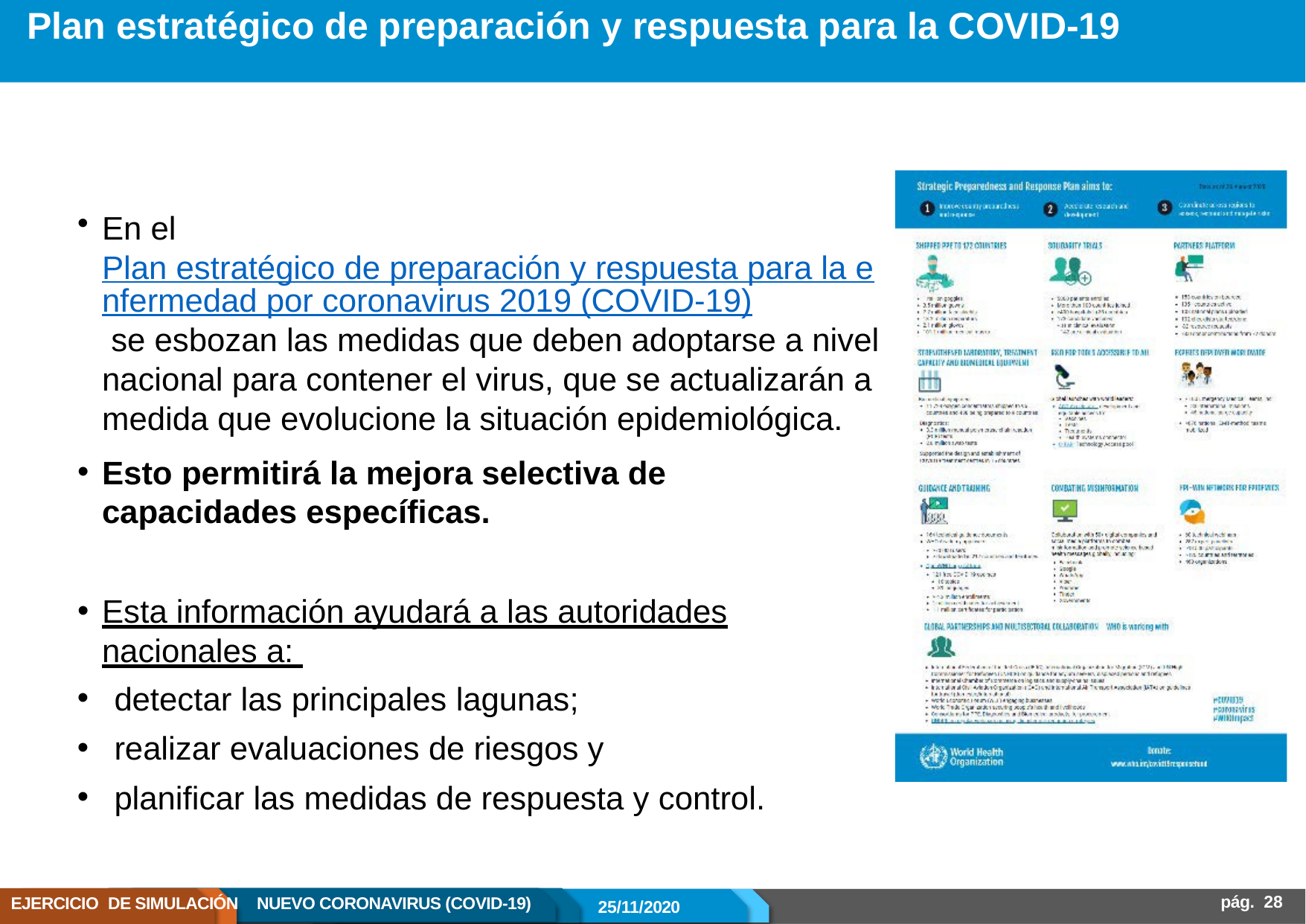

# Plan estratégico de preparación y respuesta para la COVID-19

En el Plan estratégico de preparación y respuesta para la enfermedad por coronavirus 2019 (COVID-19) se esbozan las medidas que deben adoptarse a nivel nacional para contener el virus, que se actualizarán a medida que evolucione la situación epidemiológica.
Esto permitirá la mejora selectiva de capacidades específicas.

Esta información ayudará a las autoridades nacionales a:
detectar las principales lagunas;
realizar evaluaciones de riesgos y
planificar las medidas de respuesta y control.

pág.  28
EJERCICIO  DE SIMULACIÓN
NUEVO CORONAVIRUS (COVID-19)
25/11/2020